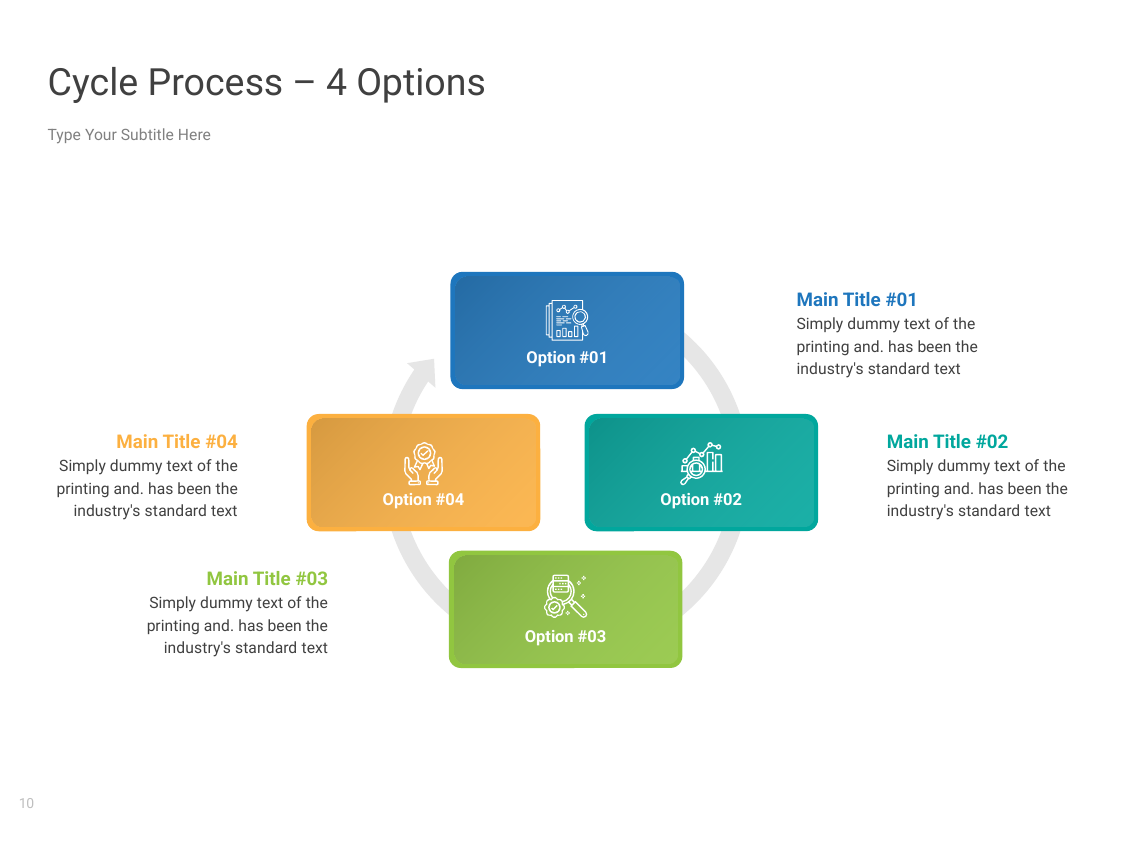

# Cycle Process – 4 Options
Type Your Subtitle Here

Main Title #01
Simply dummy text of the printing and. has been the industry's standard text

Option #01

Main Title #04
Simply dummy text of the printing and. has been the industry's standard text
Main Title #02
Simply dummy text of the printing and. has been the industry's standard text

Option #04
Option #02

Main Title #03
Simply dummy text of the printing and. has been the industry's standard text

Option #03